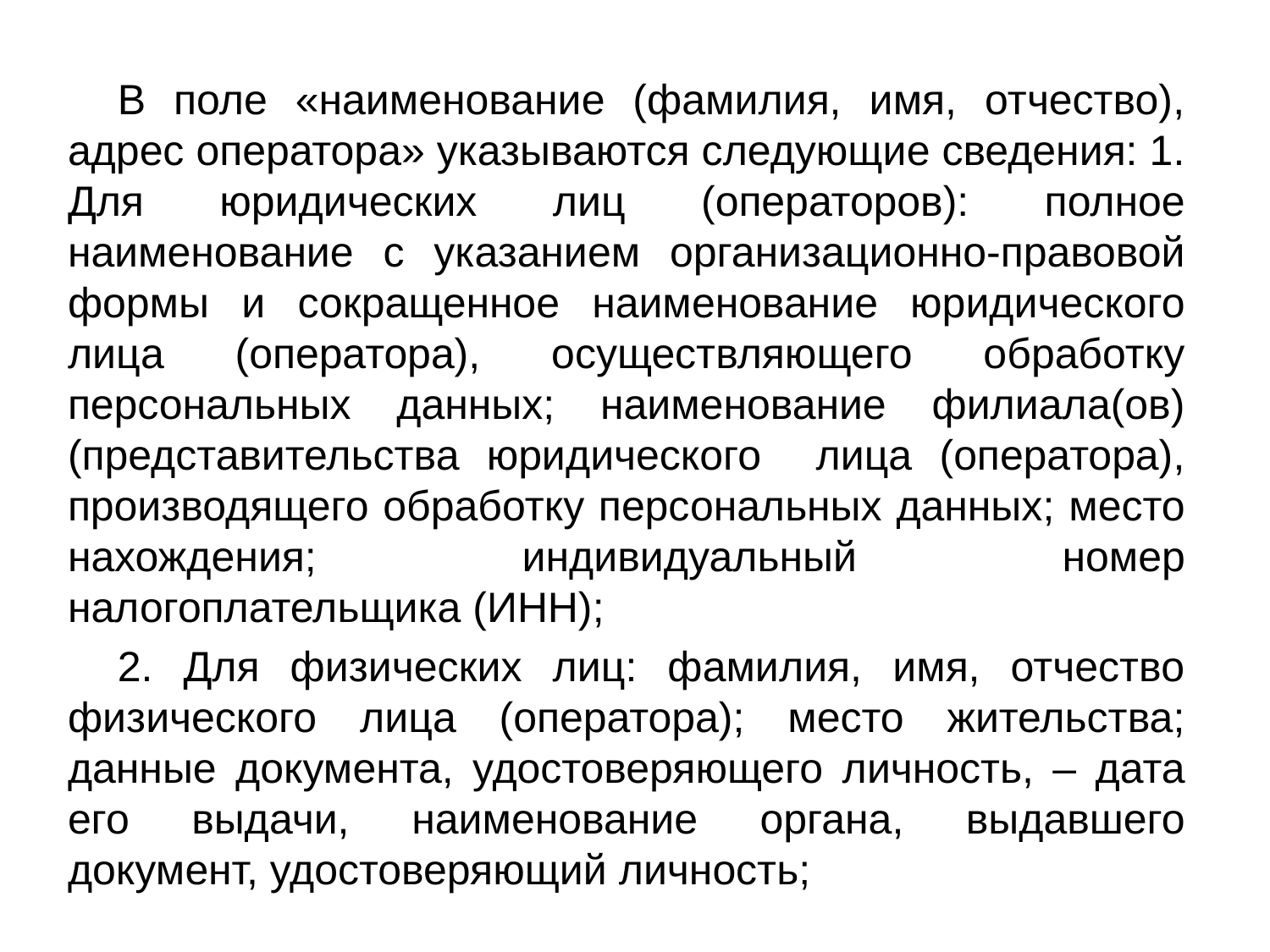

В поле «наименование (фамилия, имя, отчество), адрес оператора» указываются следующие сведения: 1. Для юридических лиц (операторов): полное наименование с указанием организационно-правовой формы и сокращенное наименование юридического лица (оператора), осуществляющего обработку персональных данных; наименование филиала(ов) (представительства юридического  лица (оператора), производящего обработку персональных данных; место нахождения; индивидуальный номер налогоплательщика (ИНН);
2. Для физических лиц: фамилия, имя, отчество физического лица (оператора); место жительства; данные документа, удостоверяющего личность, – дата его выдачи, наименование органа, выдавшего документ, удостоверяющий личность;